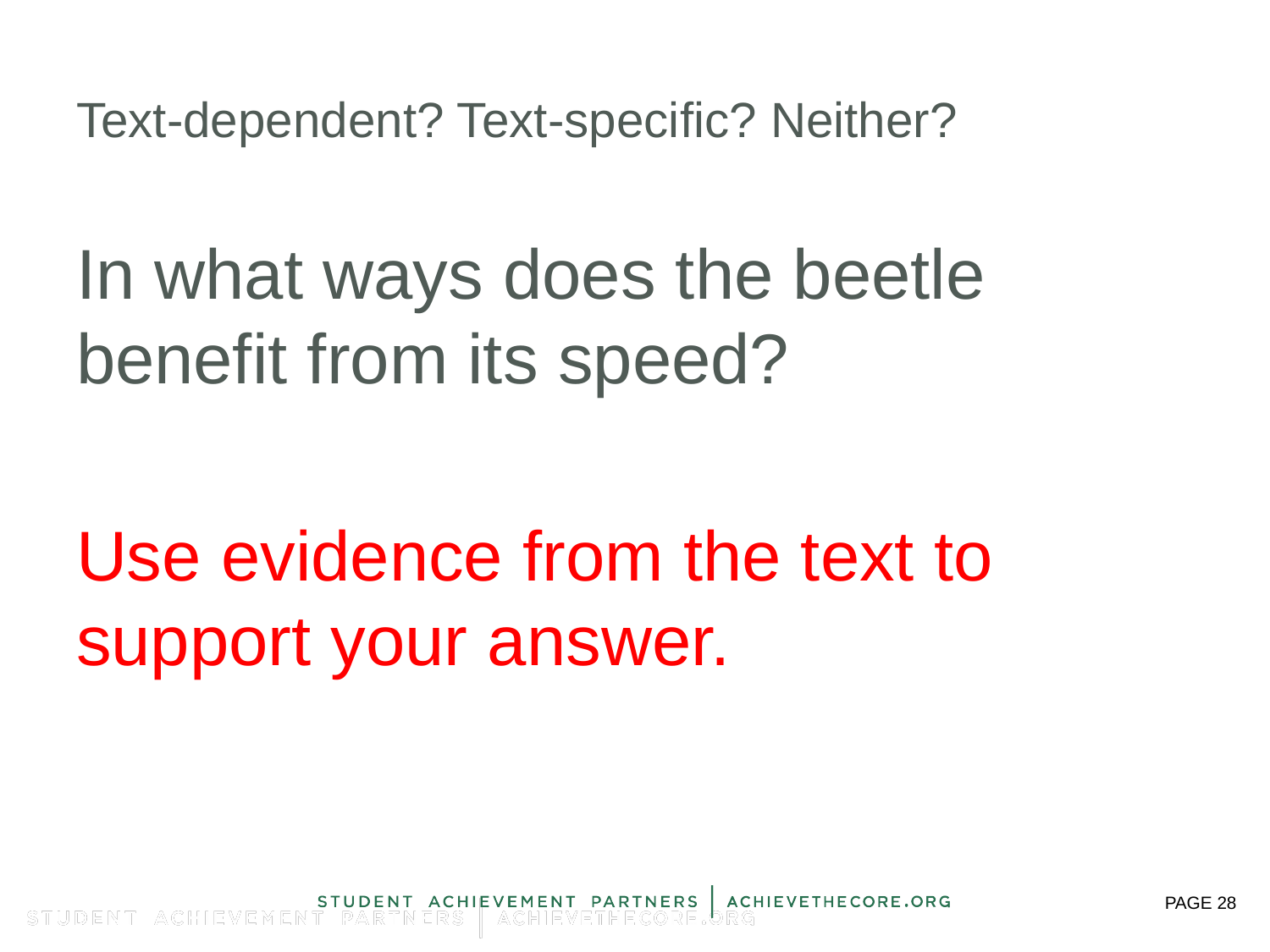

# Text-dependent? Text-specific? Neither?
In what ways does the beetle benefit from its speed?

Use evidence from the text to support your answer.